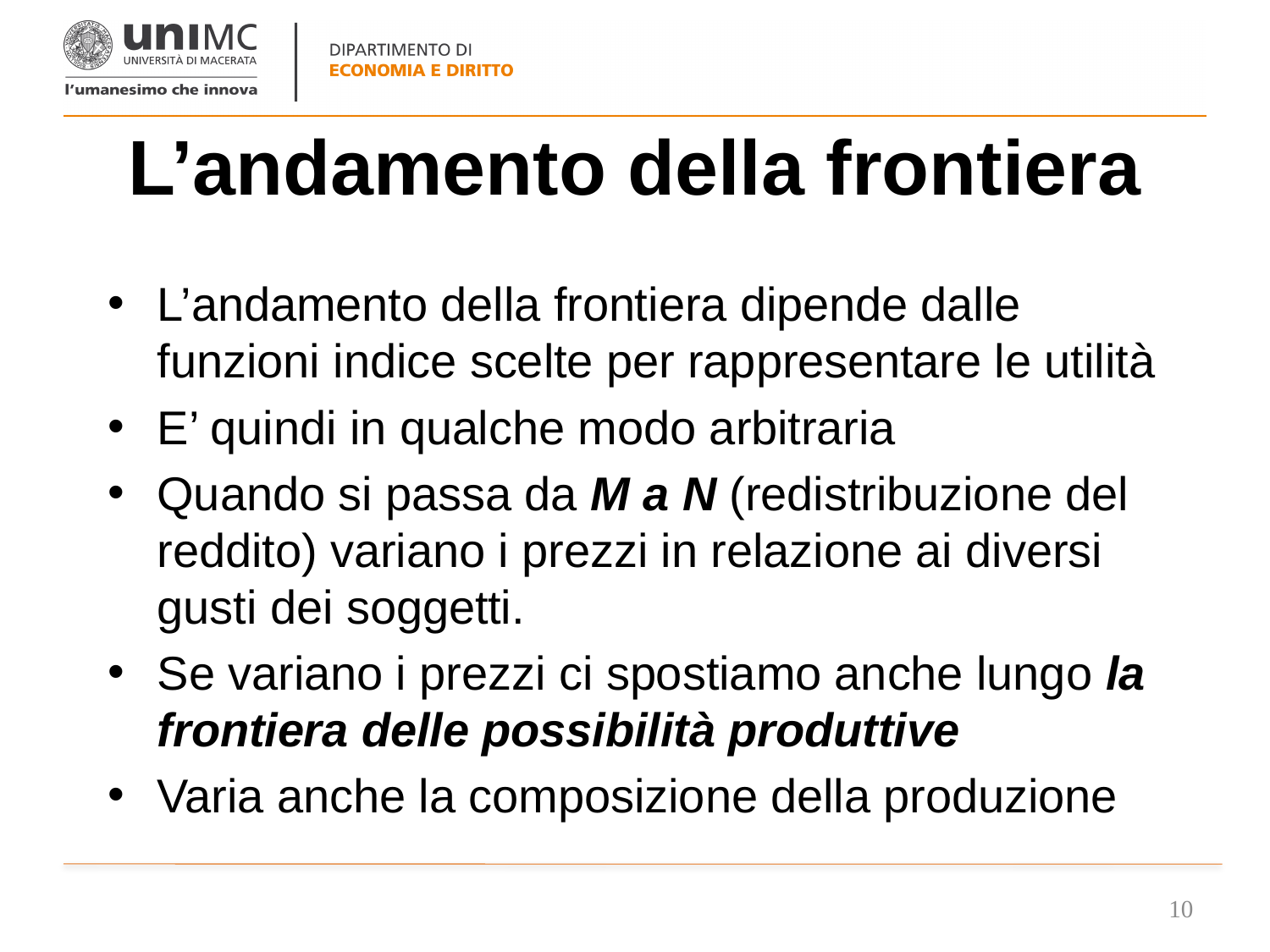

# L’andamento della frontiera
L’andamento della frontiera dipende dalle funzioni indice scelte per rappresentare le utilità
E’ quindi in qualche modo arbitraria
Quando si passa da M a N (redistribuzione del reddito) variano i prezzi in relazione ai diversi gusti dei soggetti.
Se variano i prezzi ci spostiamo anche lungo la frontiera delle possibilità produttive
Varia anche la composizione della produzione
10